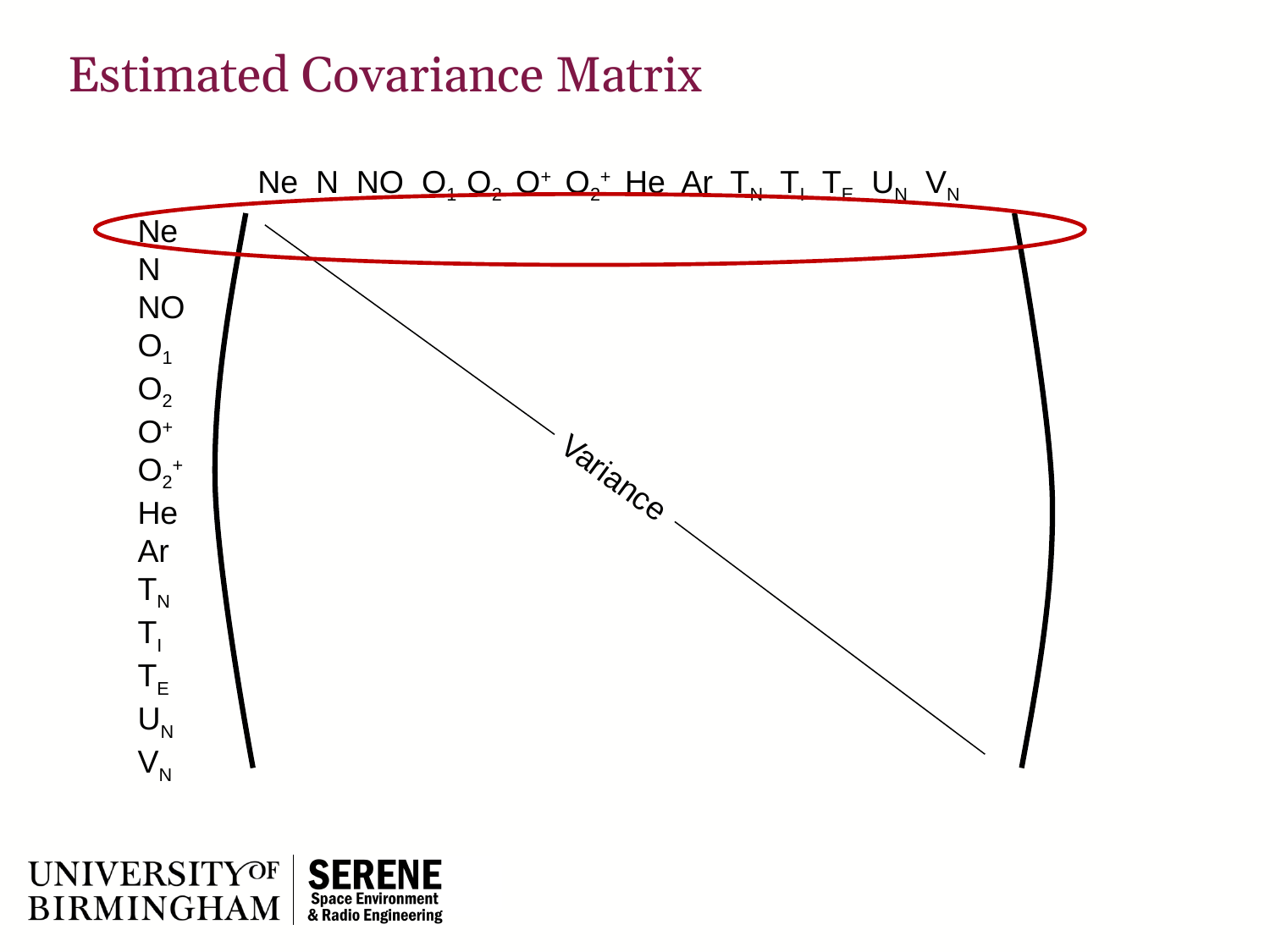

# Estimated Covariance Matrix
Ne  N  NO  O1  O2  O+  O2+  He  Ar  TN  TI  TE  UN  VN

Ne
N
NO
O1
O2
O+
O2+
He
Ar
TN
TI
TE
UN
VN

Variance